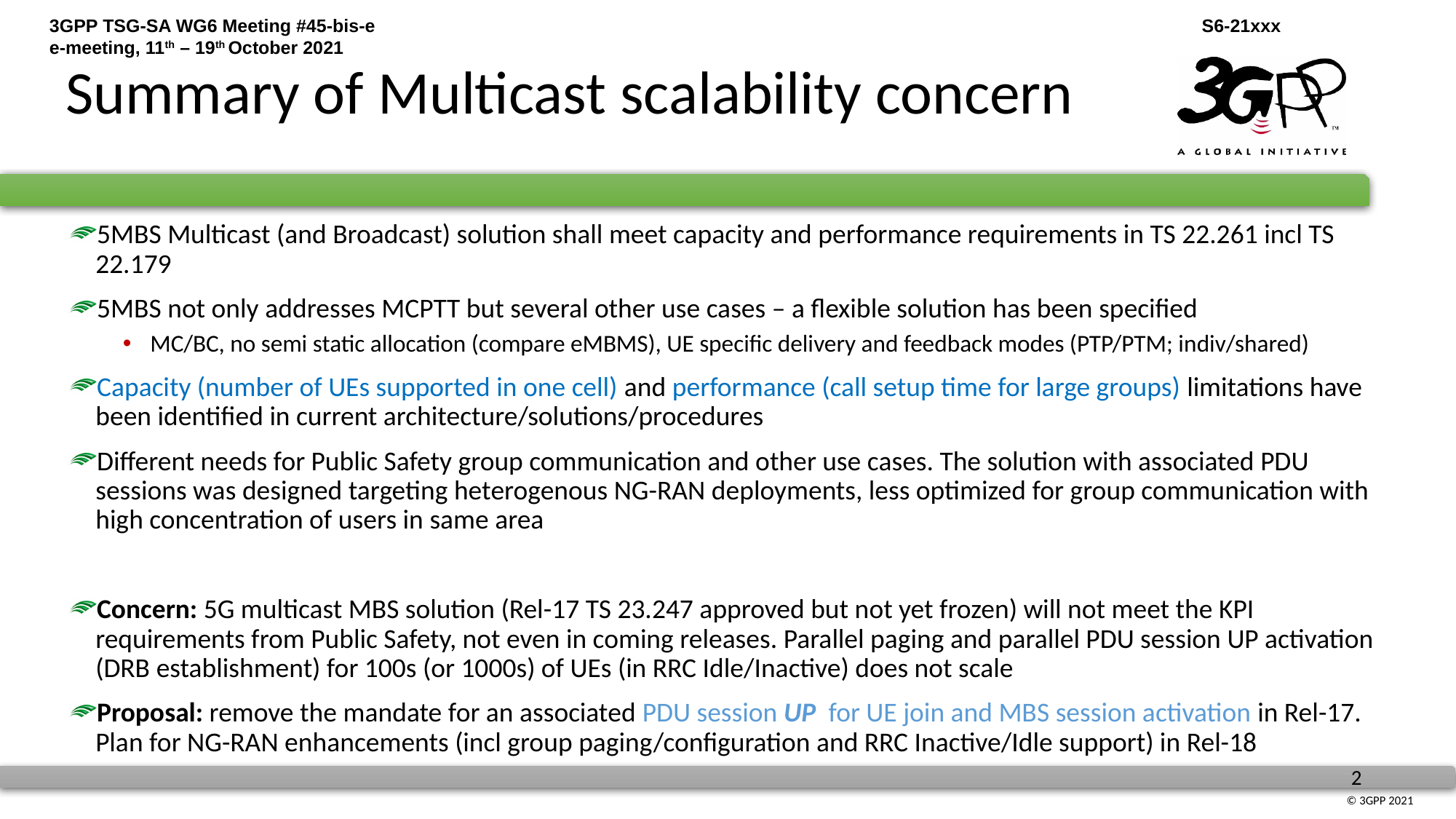

# Summary of Multicast scalability concern
5MBS Multicast (and Broadcast) solution shall meet capacity and performance requirements in TS 22.261 incl TS 22.179
5MBS not only addresses MCPTT but several other use cases – a flexible solution has been specified
MC/BC, no semi static allocation (compare eMBMS), UE specific delivery and feedback modes (PTP/PTM; indiv/shared)
Capacity (number of UEs supported in one cell) and performance (call setup time for large groups) limitations have been identified in current architecture/solutions/procedures
Different needs for Public Safety group communication and other use cases. The solution with associated PDU sessions was designed targeting heterogenous NG-RAN deployments, less optimized for group communication with high concentration of users in same area

Concern: 5G multicast MBS solution (Rel-17 TS 23.247 approved but not yet frozen) will not meet the KPI requirements from Public Safety, not even in coming releases. Parallel paging and parallel PDU session UP activation (DRB establishment) for 100s (or 1000s) of UEs (in RRC Idle/Inactive) does not scale
Proposal: remove the mandate for an associated PDU session UP  for UE join and MBS session activation in Rel-17. Plan for NG-RAN enhancements (incl group paging/configuration and RRC Inactive/Idle support) in Rel-18